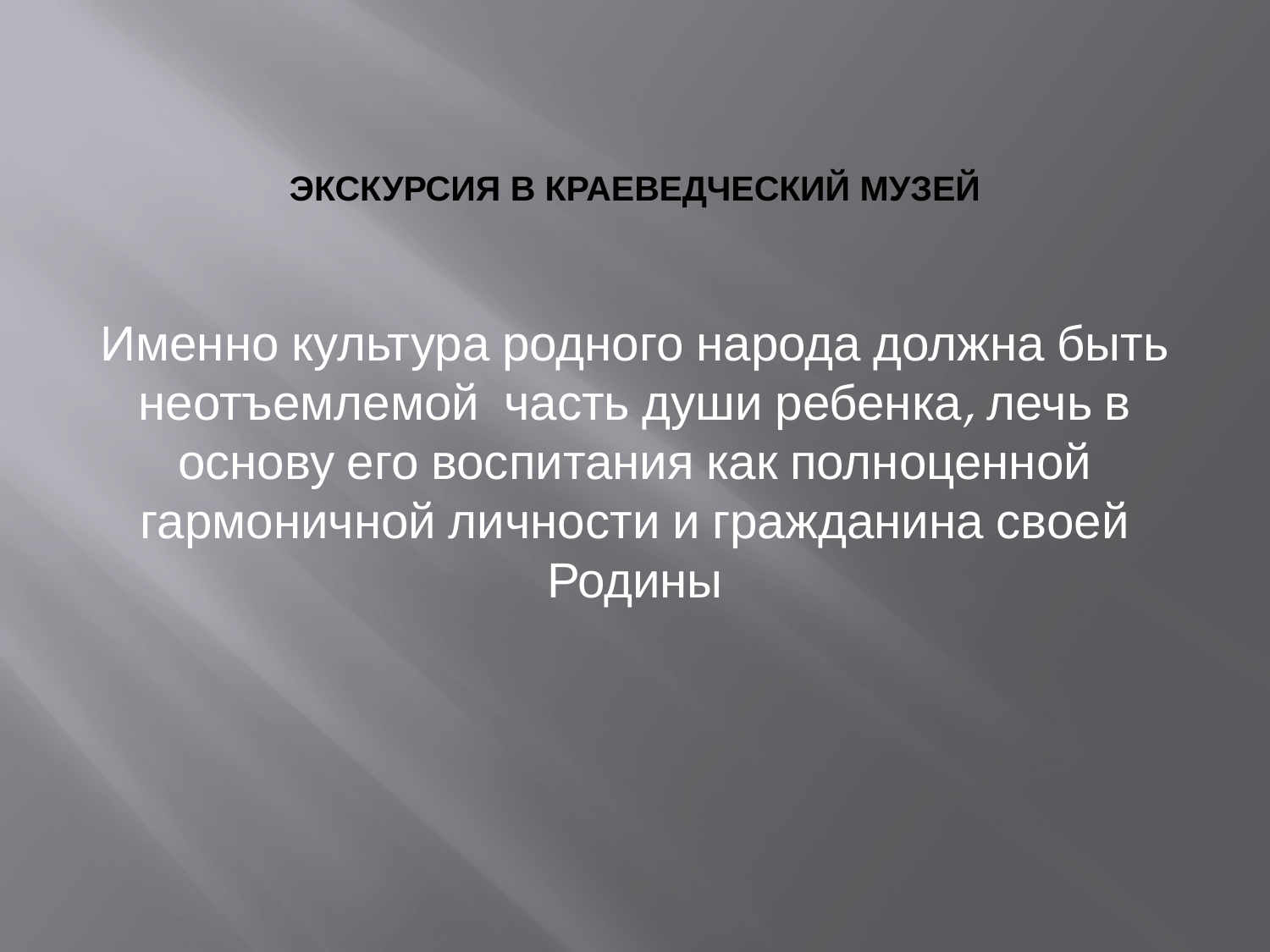

Именно культура родного народа должна быть неотъемлемой  часть души ребенка, лечь в основу его воспитания как полноценной гармоничной личности и гражданина своей Родины

# Экскурсия в краеведческий музей